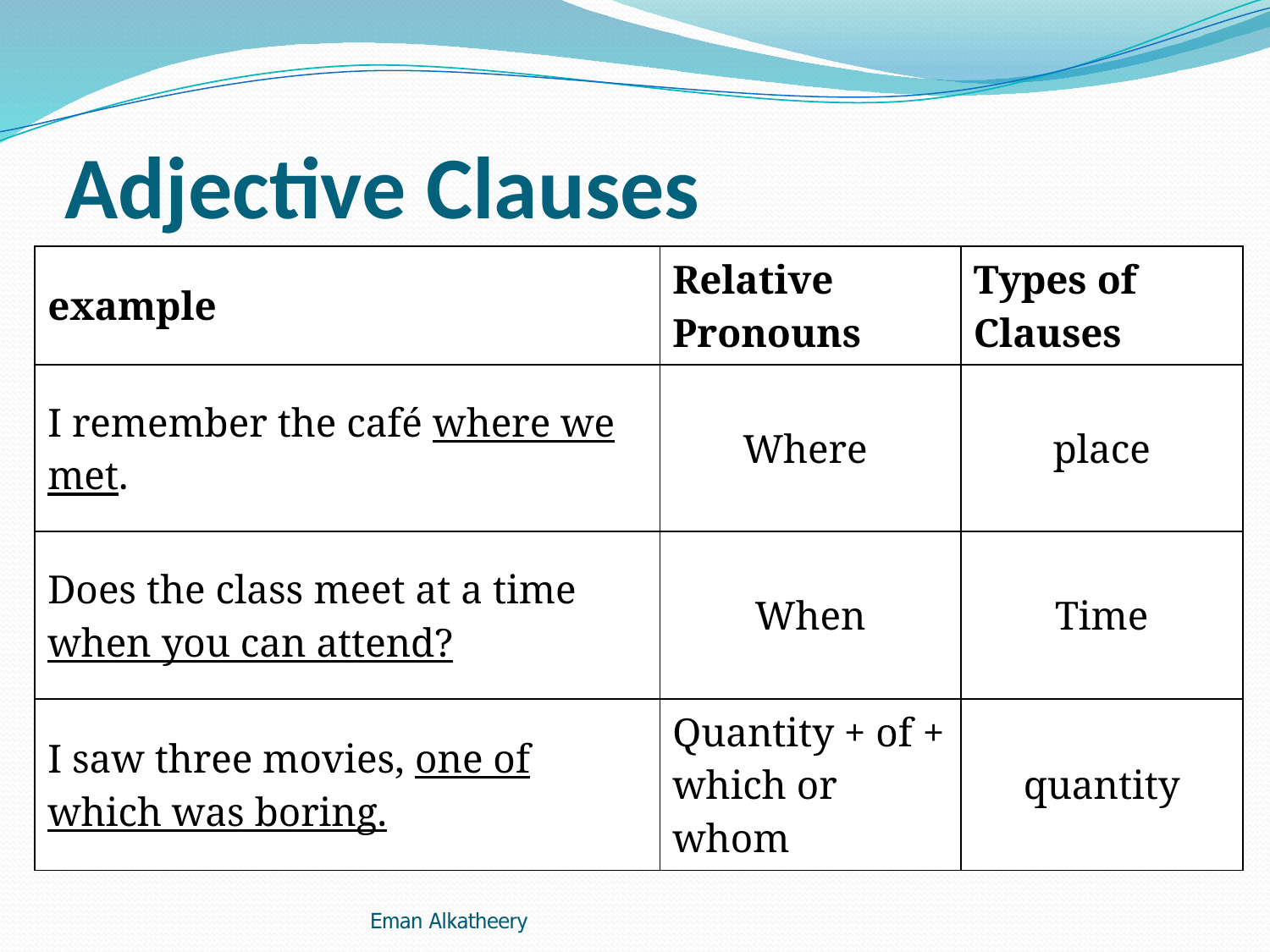

# Adjective Clauses
| example | Relative Pronouns | Types of Clauses |
| --- | --- | --- |
| I remember the café where we met. | Where | place |
| Does the class meet at a time when you can attend? | When | Time |
| I saw three movies, one of which was boring. | Quantity + of + which or whom | quantity |
Eman Alkatheery